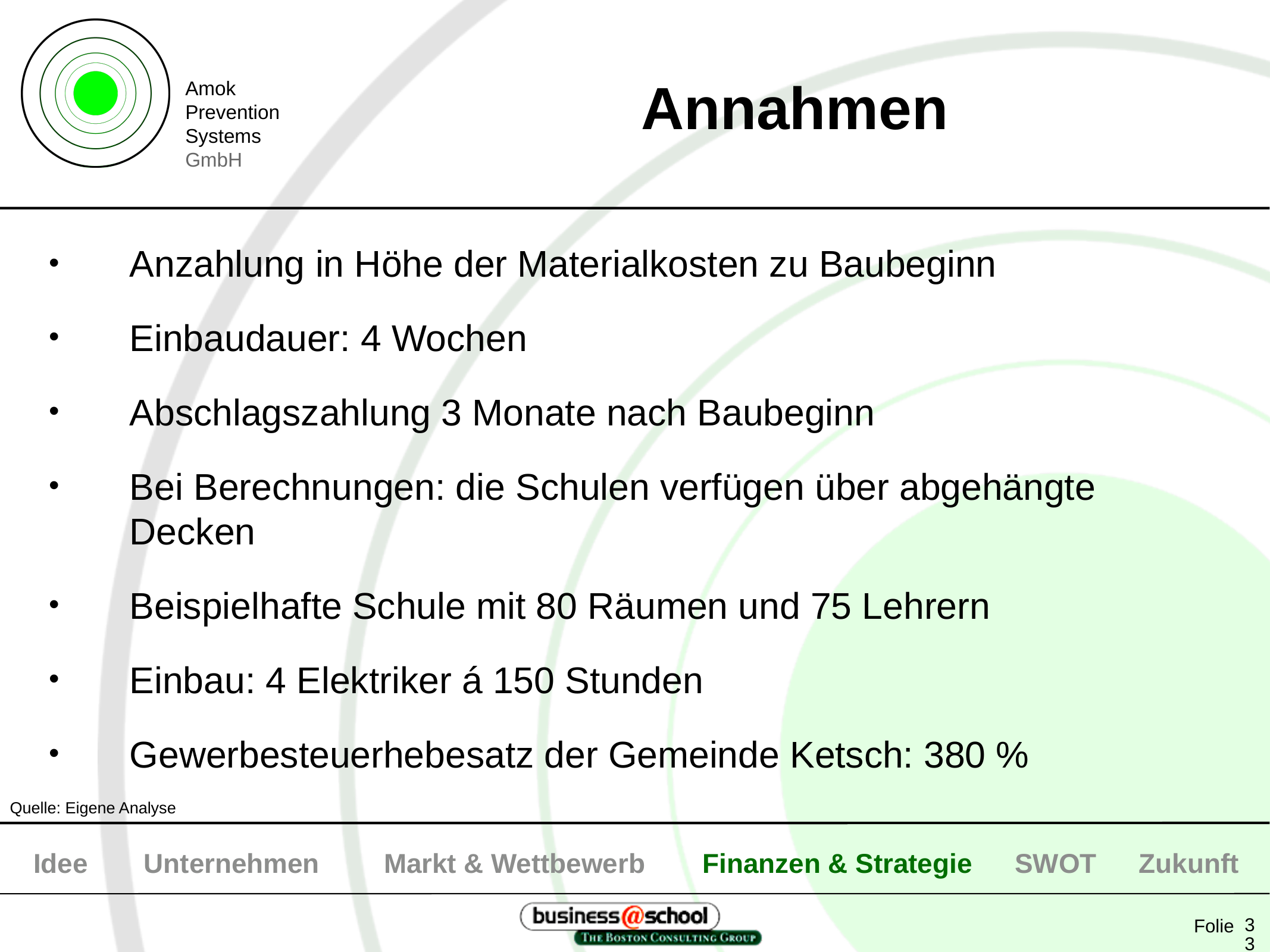

# Annahmen
Anzahlung in Höhe der Materialkosten zu Baubeginn
Einbaudauer: 4 Wochen
Abschlagszahlung 3 Monate nach Baubeginn
Bei Berechnungen: die Schulen verfügen über abgehängte Decken
Beispielhafte Schule mit 80 Räumen und 75 Lehrern
Einbau: 4 Elektriker á 150 Stunden
Gewerbesteuerhebesatz der Gemeinde Ketsch: 380 %
Quelle: Eigene Analyse
Idee
Unternehmen
Markt & Wettbewerb
Finanzen & Strategie
SWOT
Zukunft
33